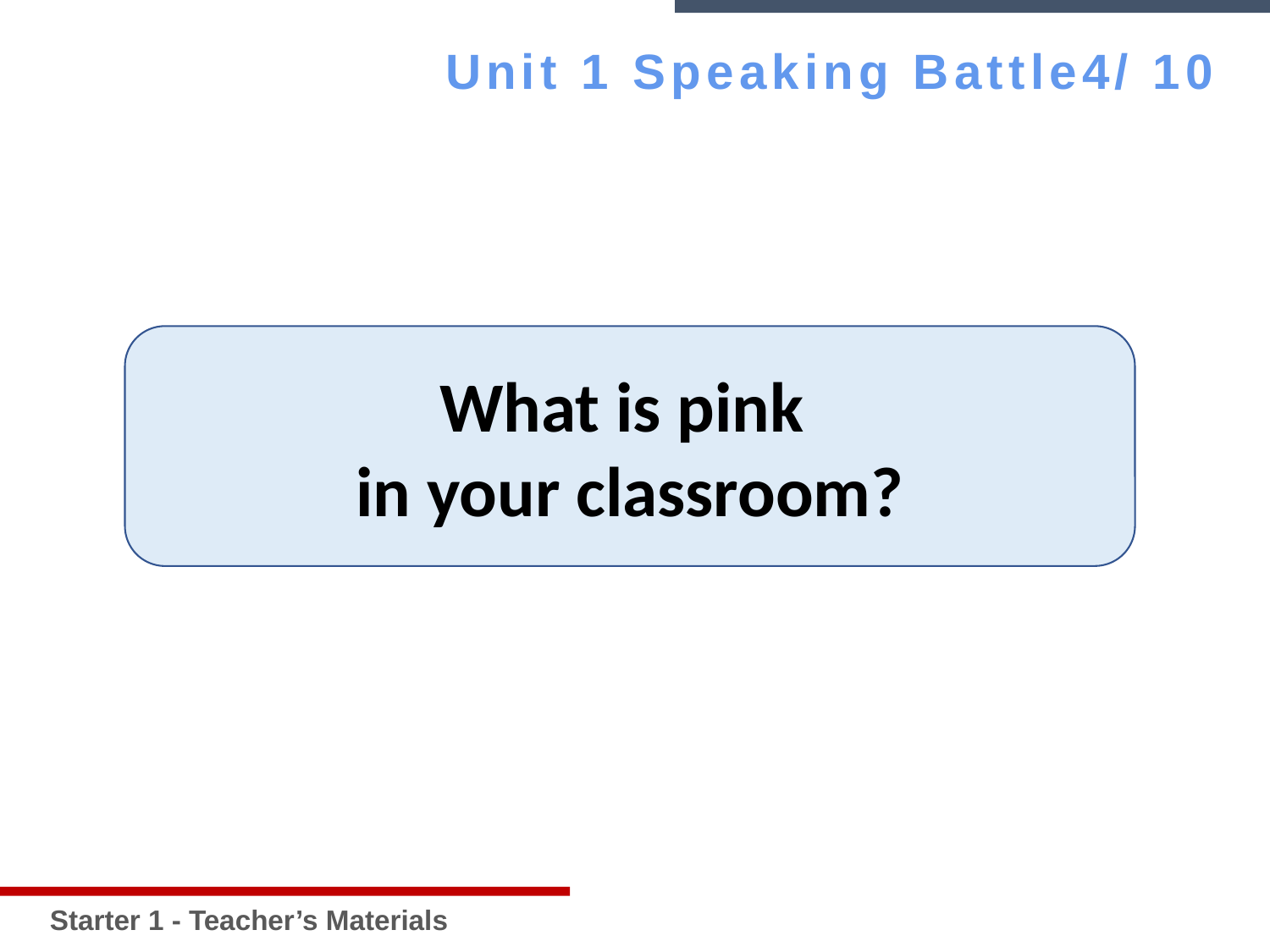

Starter 1 - Teacher’s Materials
Unit 1 Speaking Battle4/ 10
What is pink
in your classroom?